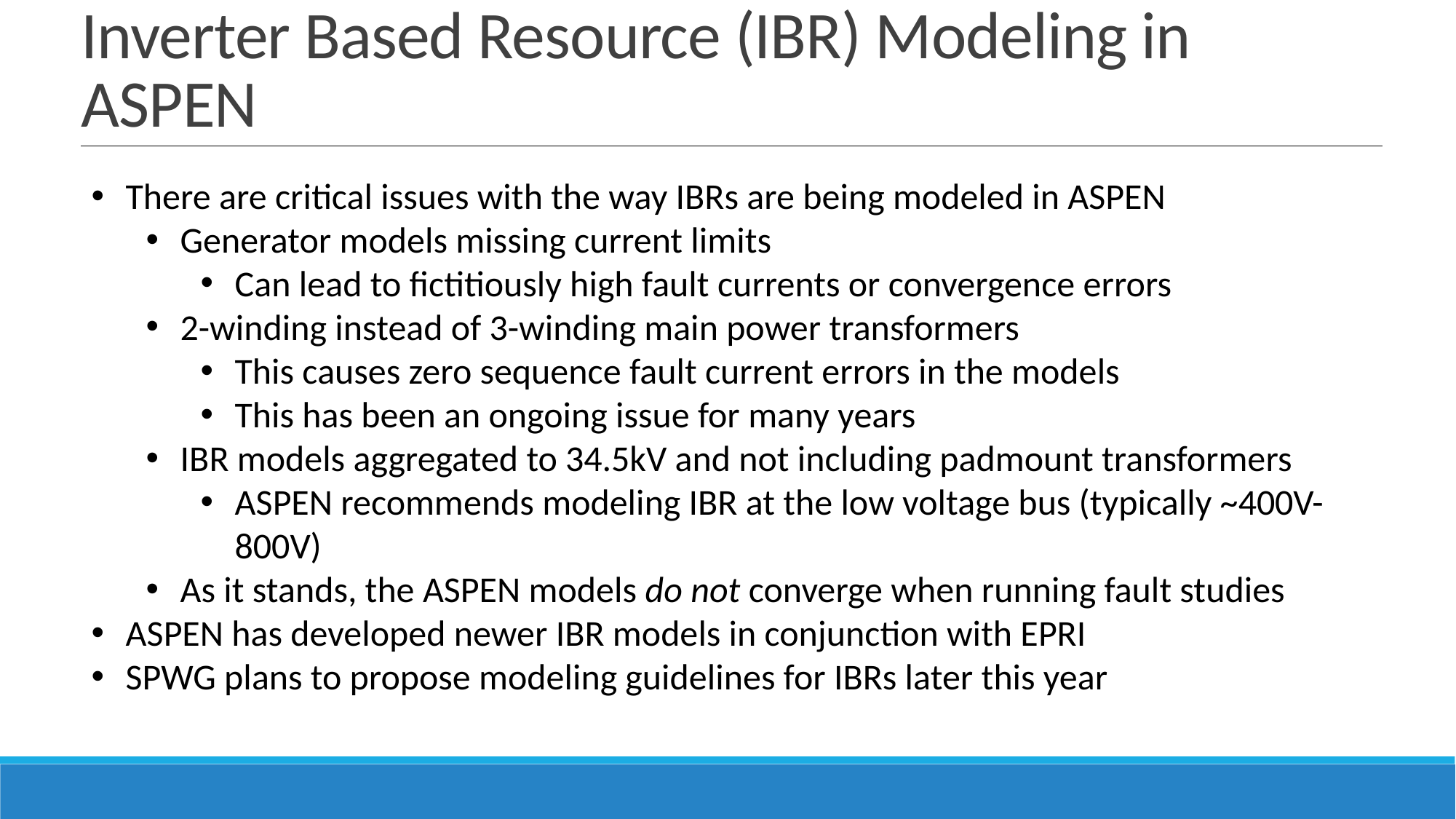

Inverter Based Resource (IBR) Modeling in ASPEN
There are critical issues with the way IBRs are being modeled in ASPEN
Generator models missing current limits
Can lead to fictitiously high fault currents or convergence errors
2-winding instead of 3-winding main power transformers
This causes zero sequence fault current errors in the models
This has been an ongoing issue for many years
IBR models aggregated to 34.5kV and not including padmount transformers
ASPEN recommends modeling IBR at the low voltage bus (typically ~400V-800V)
As it stands, the ASPEN models do not converge when running fault studies
ASPEN has developed newer IBR models in conjunction with EPRI
SPWG plans to propose modeling guidelines for IBRs later this year